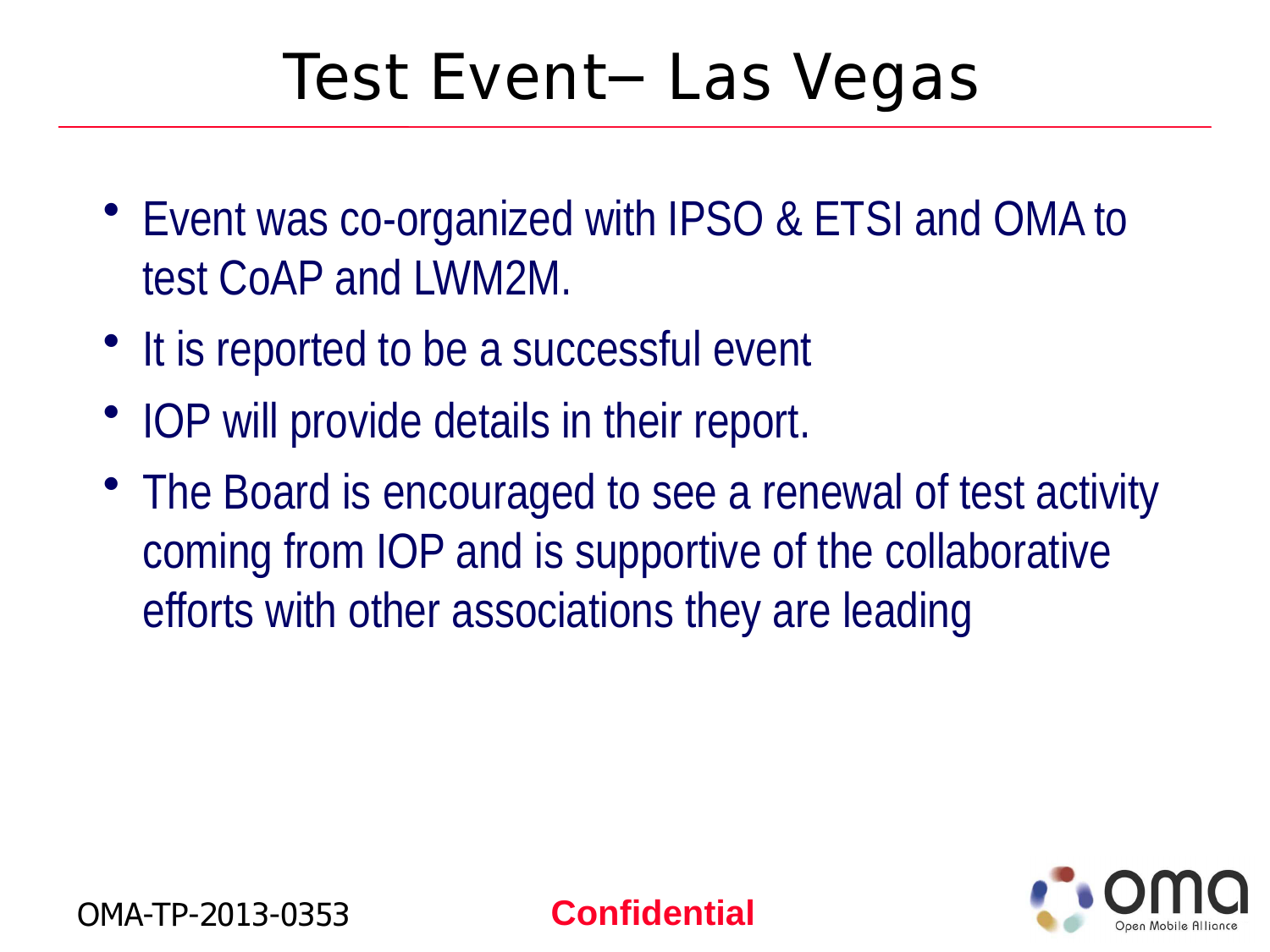

# Test Event– Las Vegas
Event was co-organized with IPSO & ETSI and OMA to test CoAP and LWM2M.
It is reported to be a successful event
IOP will provide details in their report.
The Board is encouraged to see a renewal of test activity coming from IOP and is supportive of the collaborative efforts with other associations they are leading